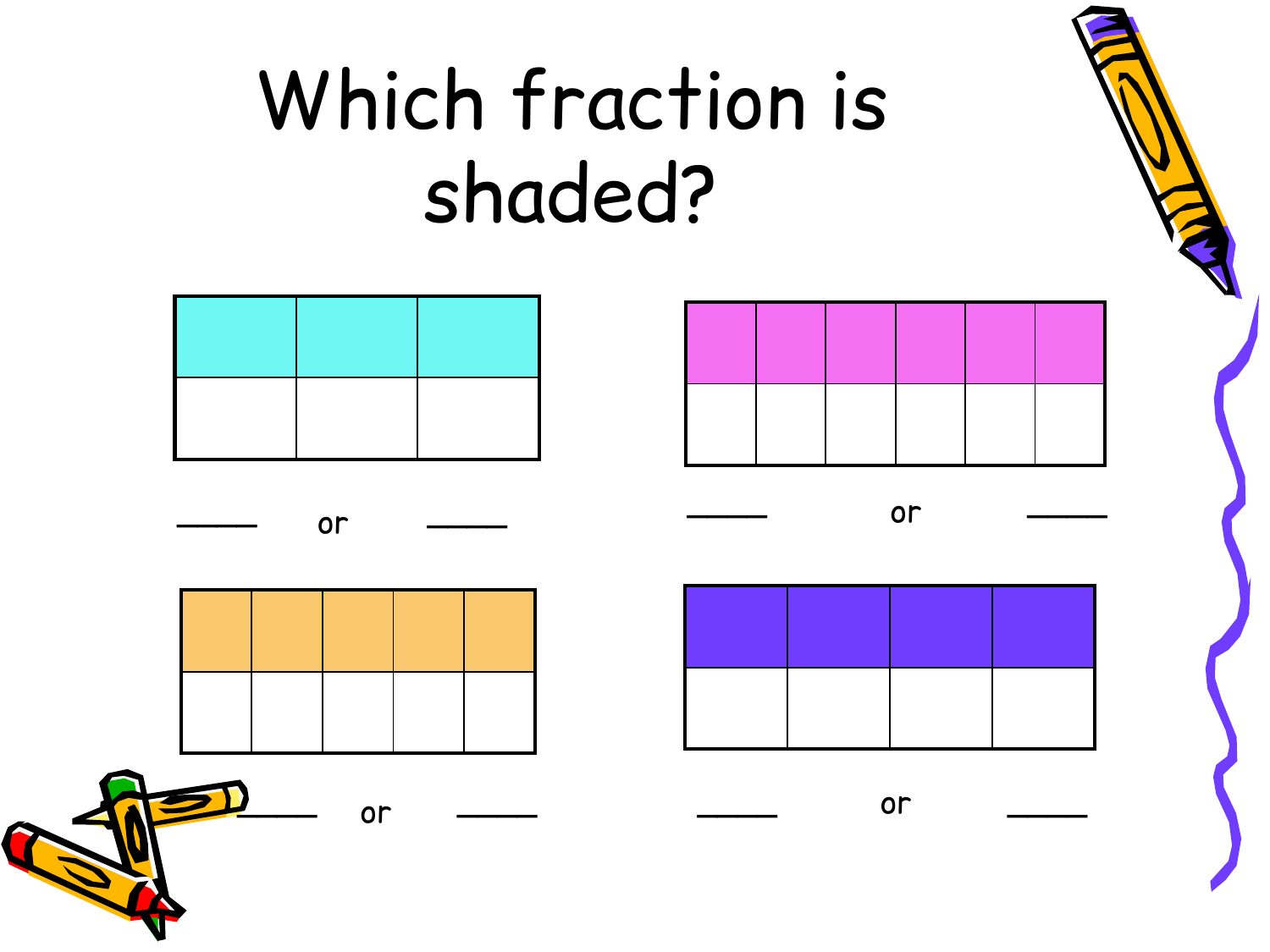

# Which fraction is shaded?
|  |  |  |
| --- | --- | --- |
|  |  |  |
|  |  |  |  |  |  |
| --- | --- | --- | --- | --- | --- |
|  |  |  |  |  |  |
____
____
____
or
____
or
|  |  |  |  |
| --- | --- | --- | --- |
|  |  |  |  |
|  |  |  |  |  |
| --- | --- | --- | --- | --- |
|  |  |  |  |  |
____
____
____
____
or
or